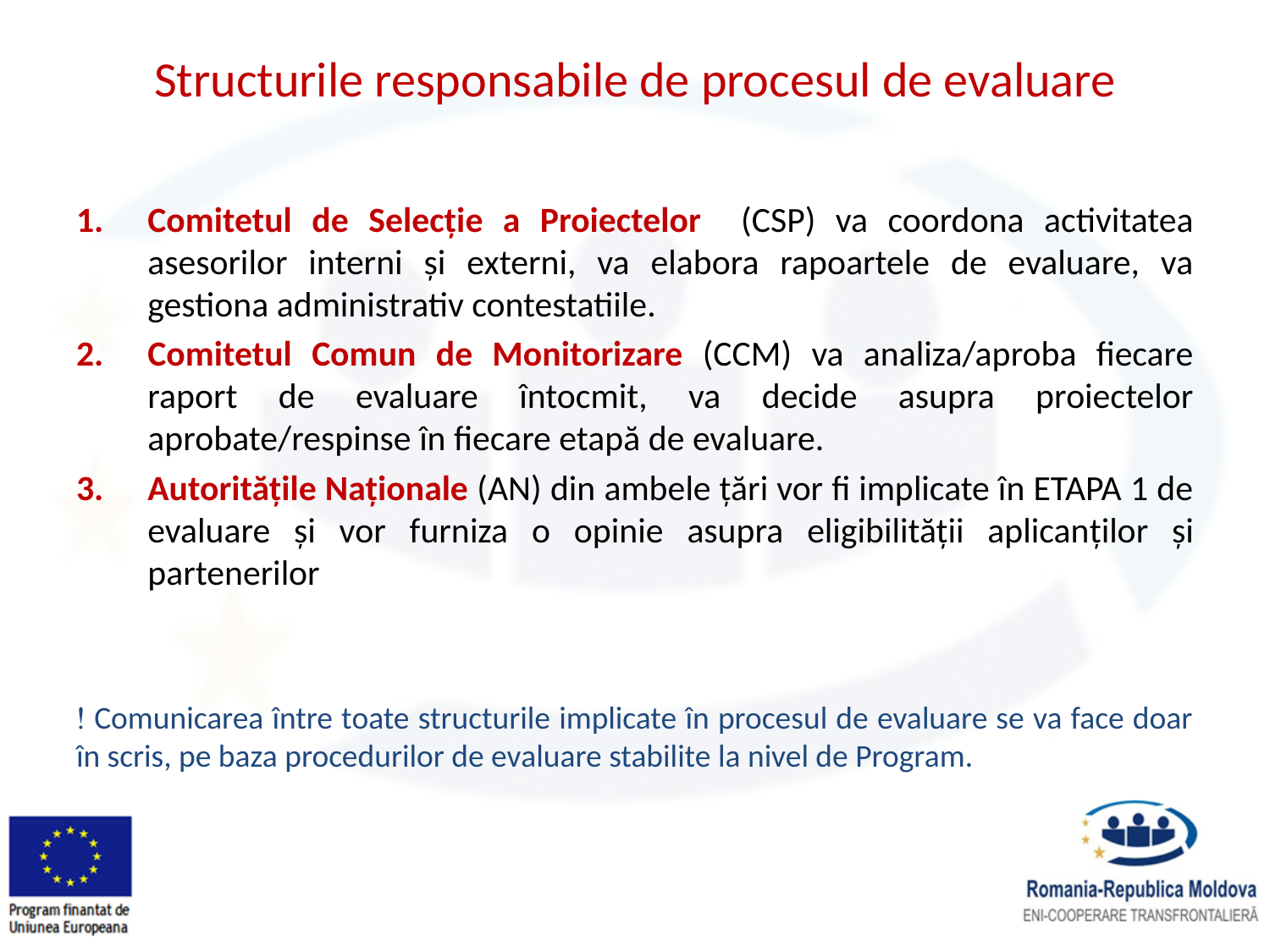

# Structurile responsabile de procesul de evaluare
Comitetul de Selecţie a Proiectelor  (CSP) va coordona activitatea asesorilor interni şi externi, va elabora rapoartele de evaluare, va gestiona administrativ contestatiile.
Comitetul Comun de Monitorizare (CCM) va analiza/aproba fiecare raport de evaluare întocmit, va decide asupra proiectelor aprobate/respinse în fiecare etapă de evaluare.
Autorităţile Naţionale (AN) din ambele ţări vor fi implicate în ETAPA 1 de evaluare şi vor furniza o opinie asupra eligibilităţii aplicanților și partenerilor

! Comunicarea între toate structurile implicate în procesul de evaluare se va face doar în scris, pe baza procedurilor de evaluare stabilite la nivel de Program.